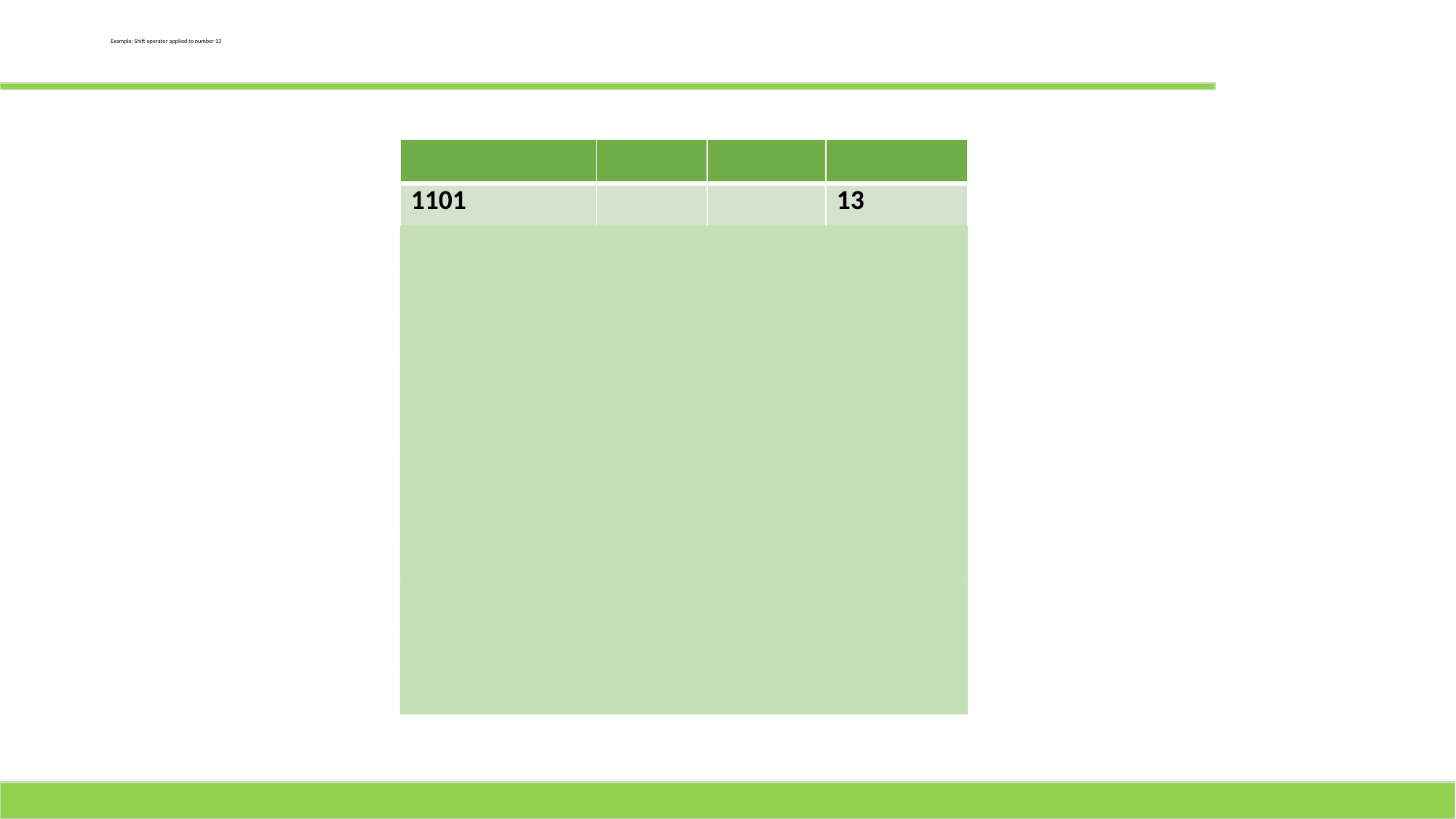

# Example: Shift operator applied to number 13
|  |  |  |  |
| --- | --- | --- | --- |
| 1101 |  |  | 13 |
| 11010 | <<1 | X 2 | 26 |
| 110100 | <<2 | X 4 | 52 |
| 1101000 | <<3 | X 8 | 104 |
| 11010000 | <<4 | X 16 | 208 |
| 110100000 | <<5 | X 32 | 416 |
| 1101000000 | <<6 | X 64 | 832 |
| 11010000000 | <<7 | X 128 | 1664 |
| 110100000000 | <<8 | X 256 | 3328 |
| 110 | >>1 | /2 | 6 |
| 11 | >>2 | /4 | 3 |
| 1 | >>3 | /8 | 1 |